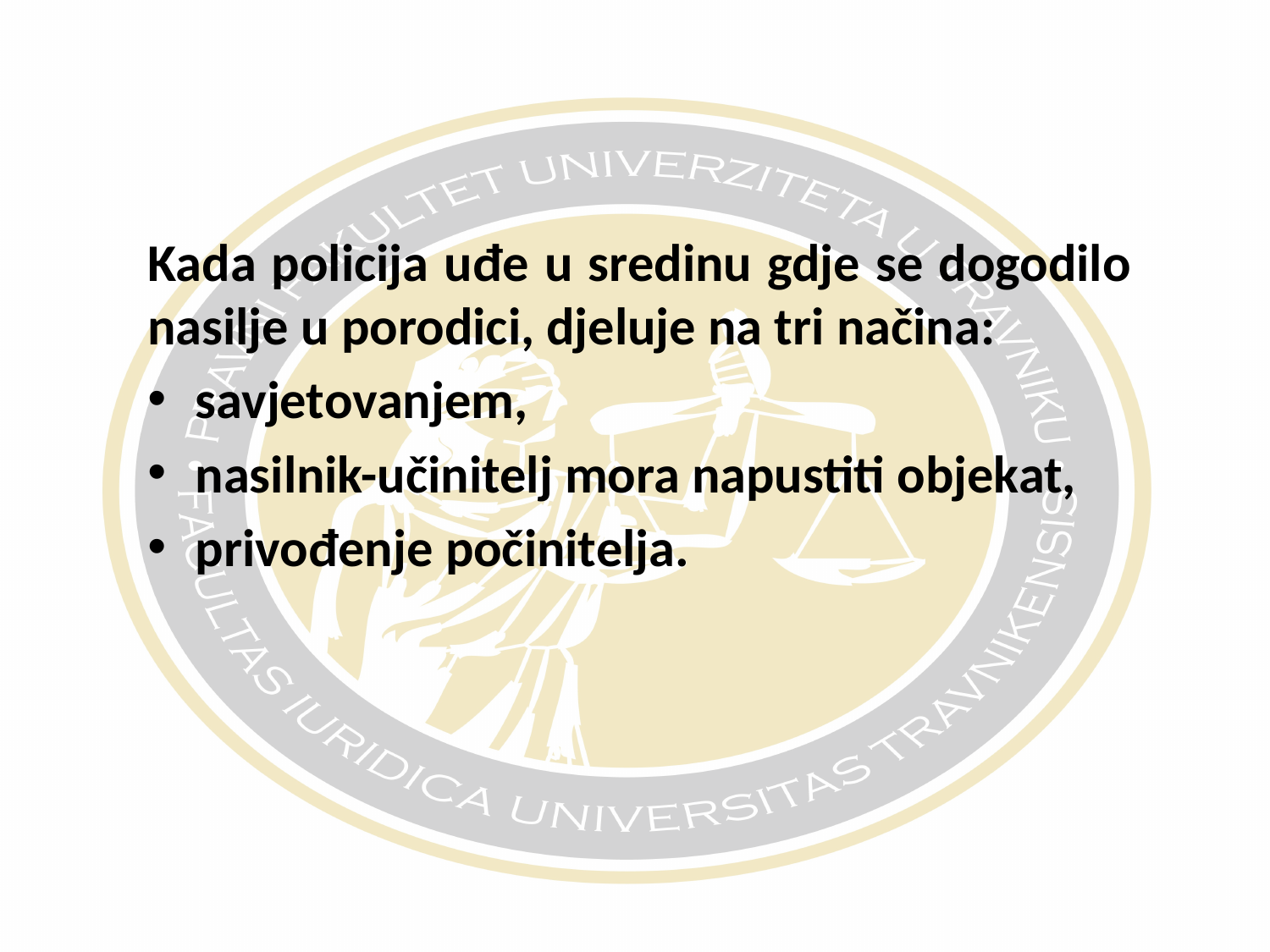

#
Kada policija uđe u sredinu gdje se dogodilo nasilje u porodici, djeluje na tri načina:
savjetovanjem,
nasilnik-učinitelj mora napustiti objekat,
privođenje počinitelja.